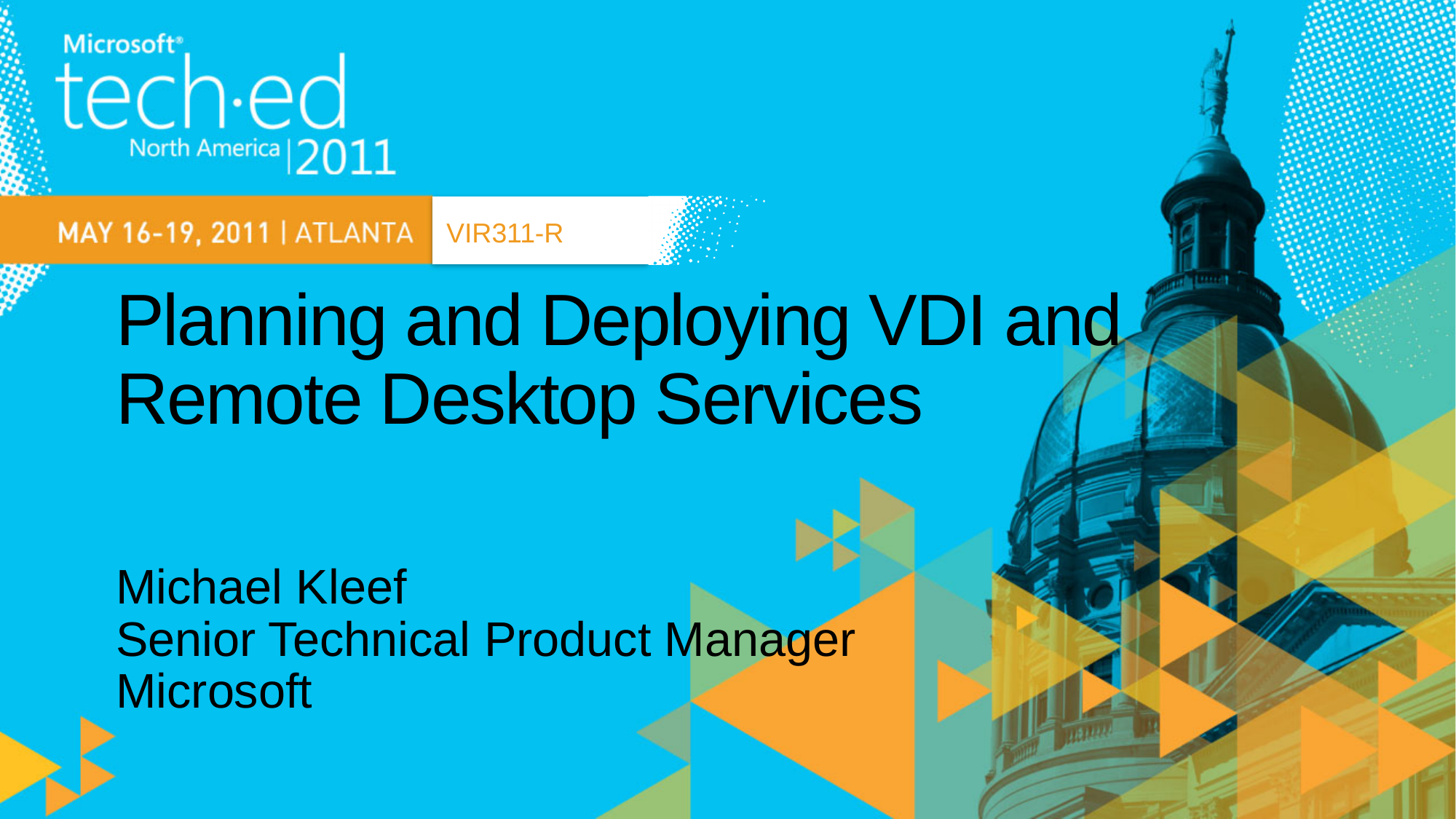

VIR311-R
# Planning and Deploying VDI and Remote Desktop Services
Michael Kleef
Senior Technical Product Manager
Microsoft